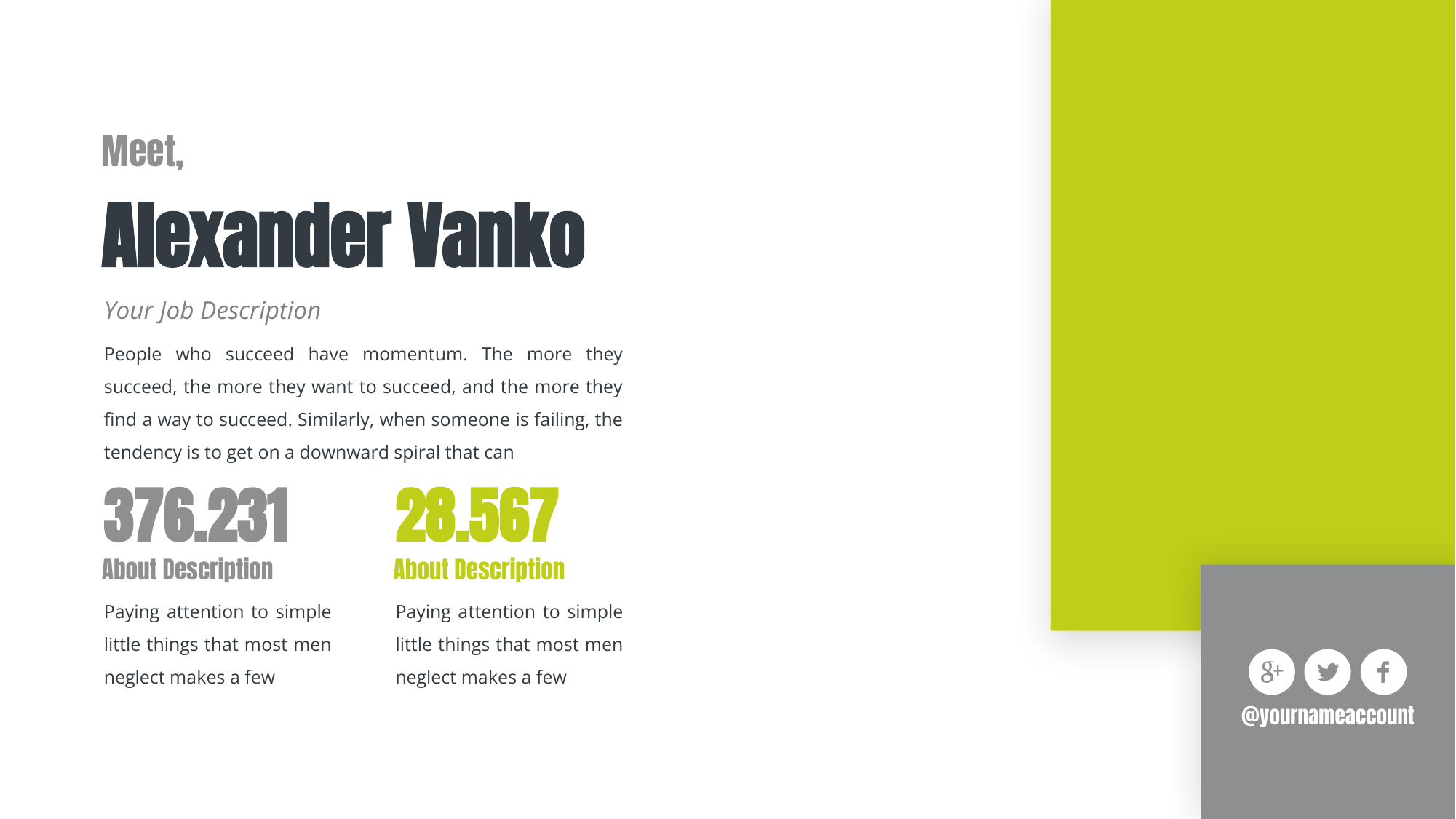

Meet,
Alexander Vanko
Your Job Description
People who succeed have momentum. The more they succeed, the more they want to succeed, and the more they find a way to succeed. Similarly, when someone is failing, the tendency is to get on a downward spiral that can
376.231
28.567
About Description
About Description

Paying attention to simple little things that most men neglect makes a few
Paying attention to simple little things that most men neglect makes a few

@yournameaccount